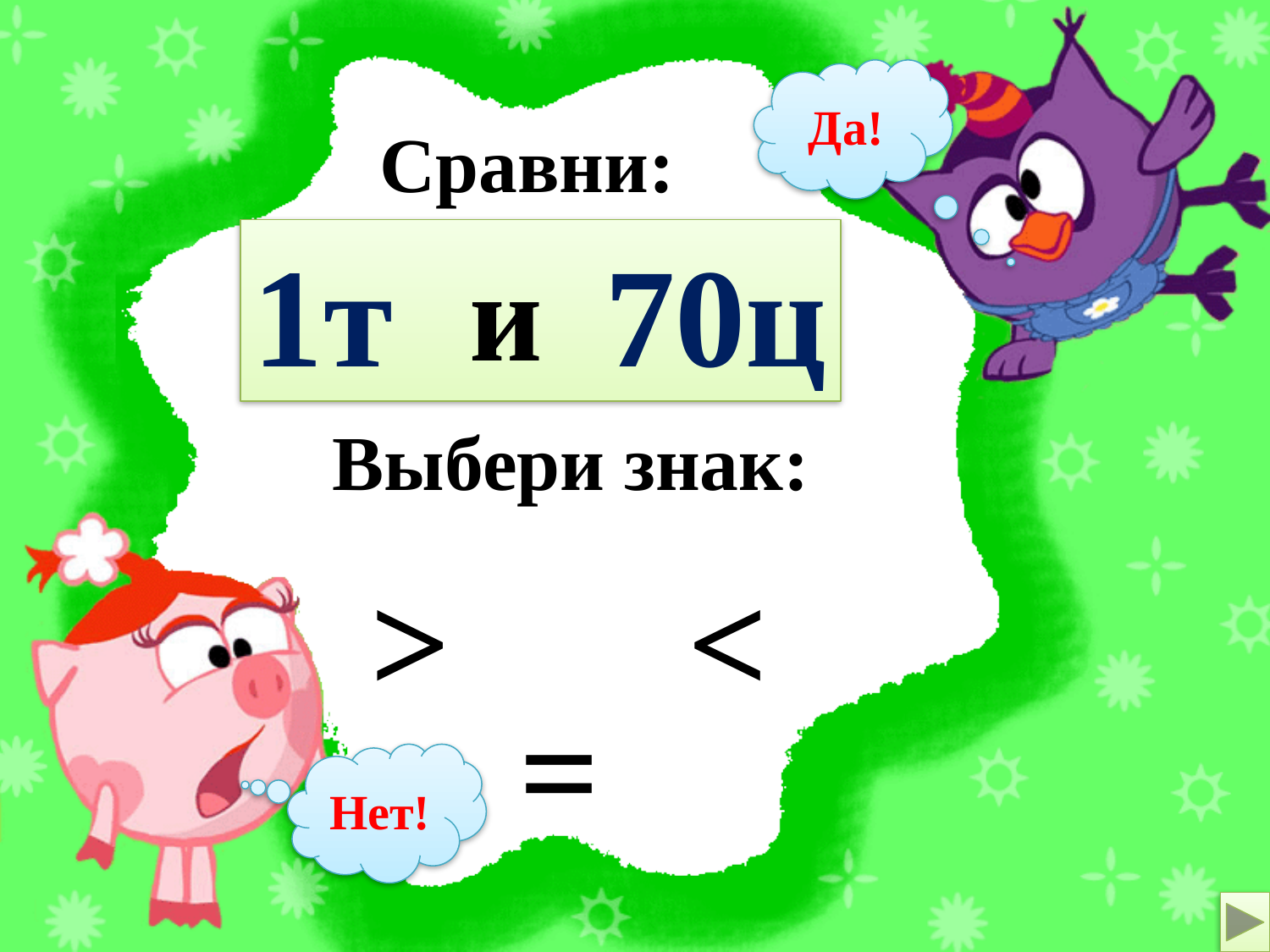

Да!
Сравни:
1т      70ц
и
Выбери знак:
>
<
=
Нет!